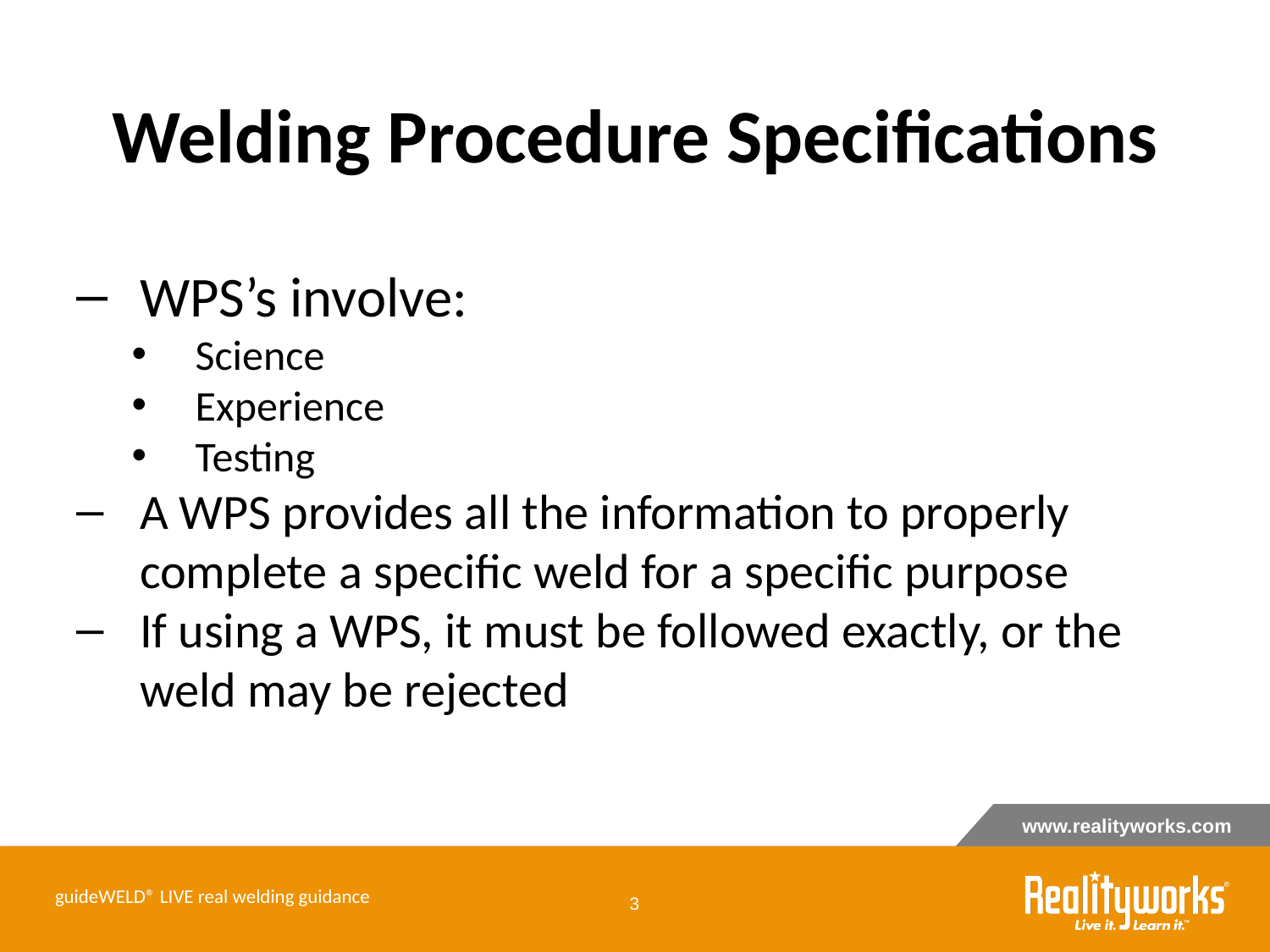

# Welding Procedure Specifications
WPS’s involve:
Science
Experience
Testing
A WPS provides all the information to properly complete a specific weld for a specific purpose
If using a WPS, it must be followed exactly, or the weld may be rejected

guideWELD® LIVE real welding guidance
3